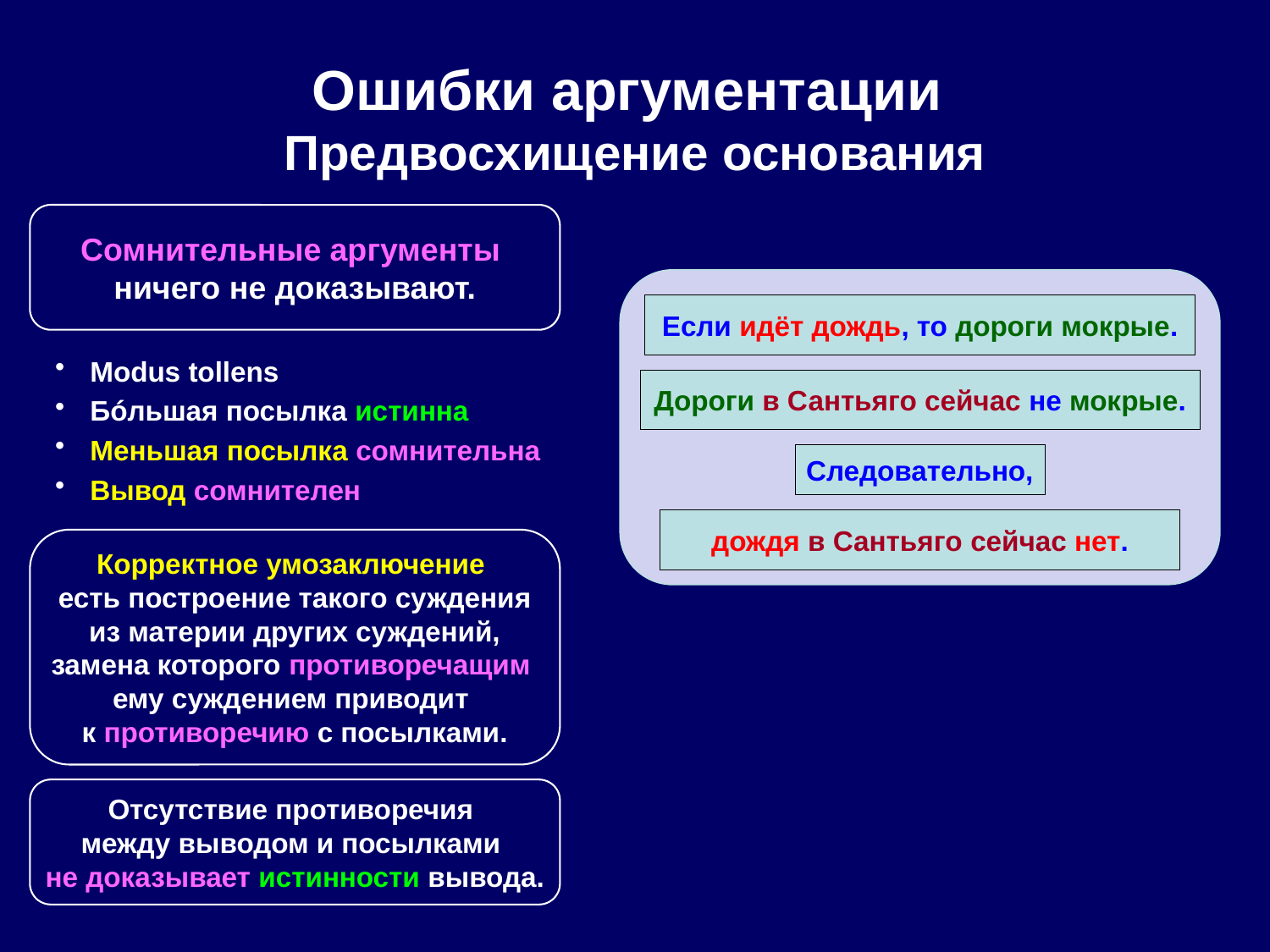

# Ошибки аргументации Предвосхищение основания
Сомнительные аргументы
ничего не доказывают.

Если идёт дождь, то дороги мокрые.
Modus tollens
Бóльшая посылка истинна
Меньшая посылка сомнительна
Вывод сомнителен
Дороги в Сантьяго сейчас не мокрые.
Следовательно,
дождя в Сантьяго сейчас нет.
Корректное умозаключение
есть построение такого суждения из материи других суждений, замена которого противоречащим
ему суждением приводит
к противоречию с посылками.
Отсутствие противоречия
между выводом и посылками
не доказывает истинности вывода.